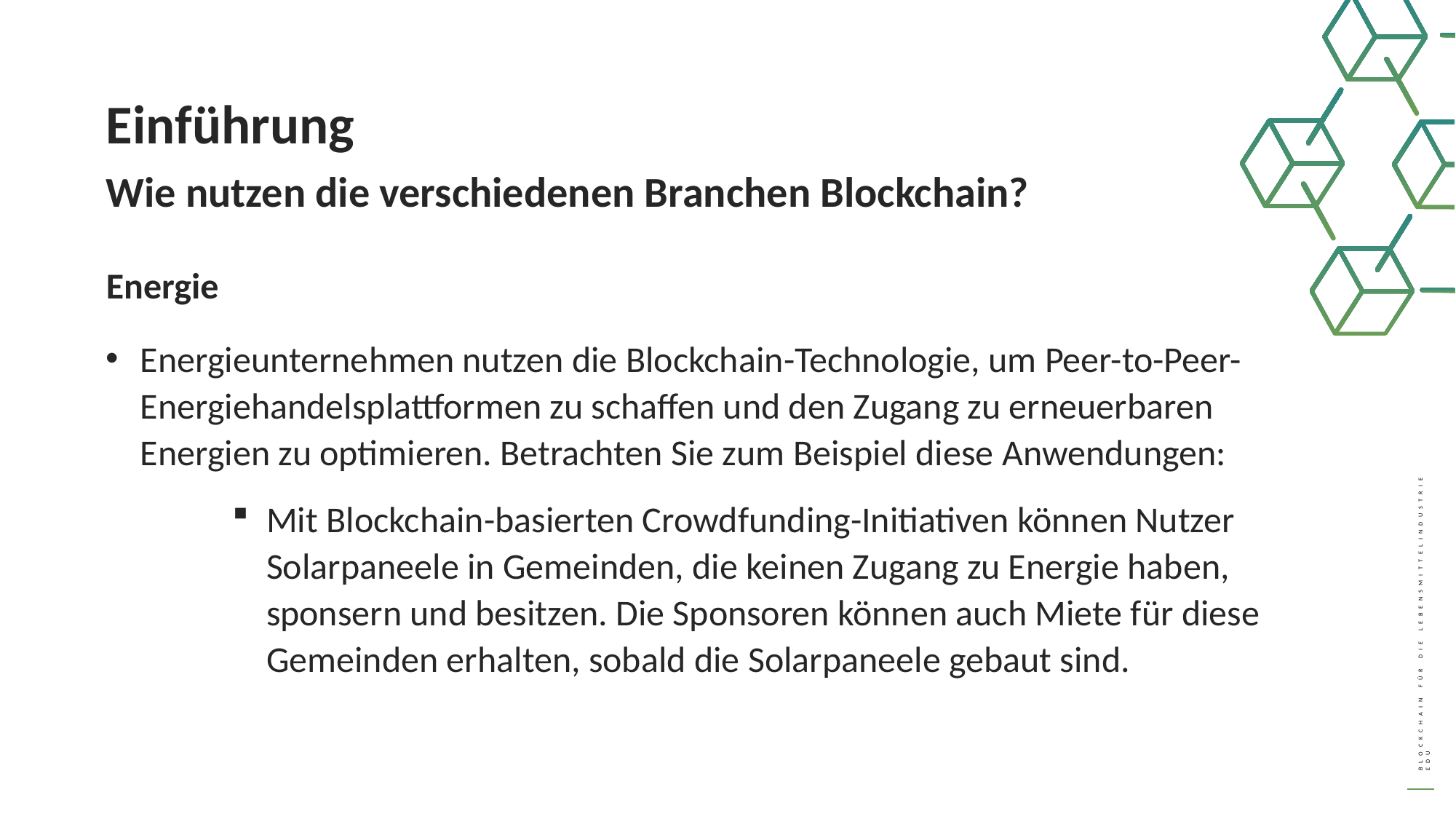

Einführung
Wie nutzen die verschiedenen Branchen Blockchain?
Energie
Energieunternehmen nutzen die Blockchain-Technologie, um Peer-to-Peer-Energiehandelsplattformen zu schaffen und den Zugang zu erneuerbaren Energien zu optimieren. Betrachten Sie zum Beispiel diese Anwendungen:
Mit Blockchain-basierten Crowdfunding-Initiativen können Nutzer Solarpaneele in Gemeinden, die keinen Zugang zu Energie haben, sponsern und besitzen. Die Sponsoren können auch Miete für diese Gemeinden erhalten, sobald die Solarpaneele gebaut sind.